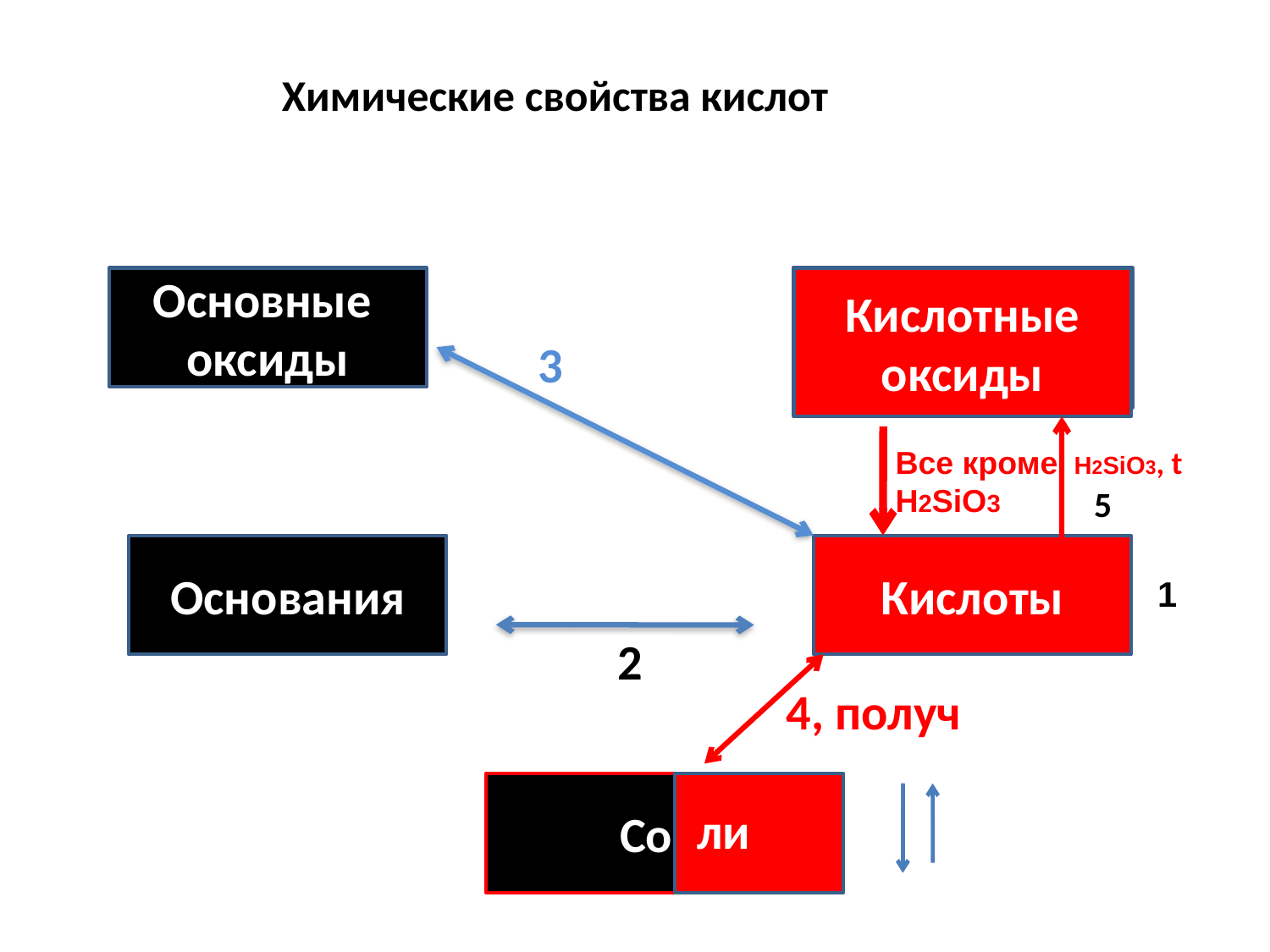

# Химические свойства кислот
Основные
оксиды
НемеО
НемеО
Кислотные оксиды
3
  НО
Все кроме Н2SiO3

Н2SiO3, t
5
Основания
Кислоты
1
2
4, получ
Сои

ли